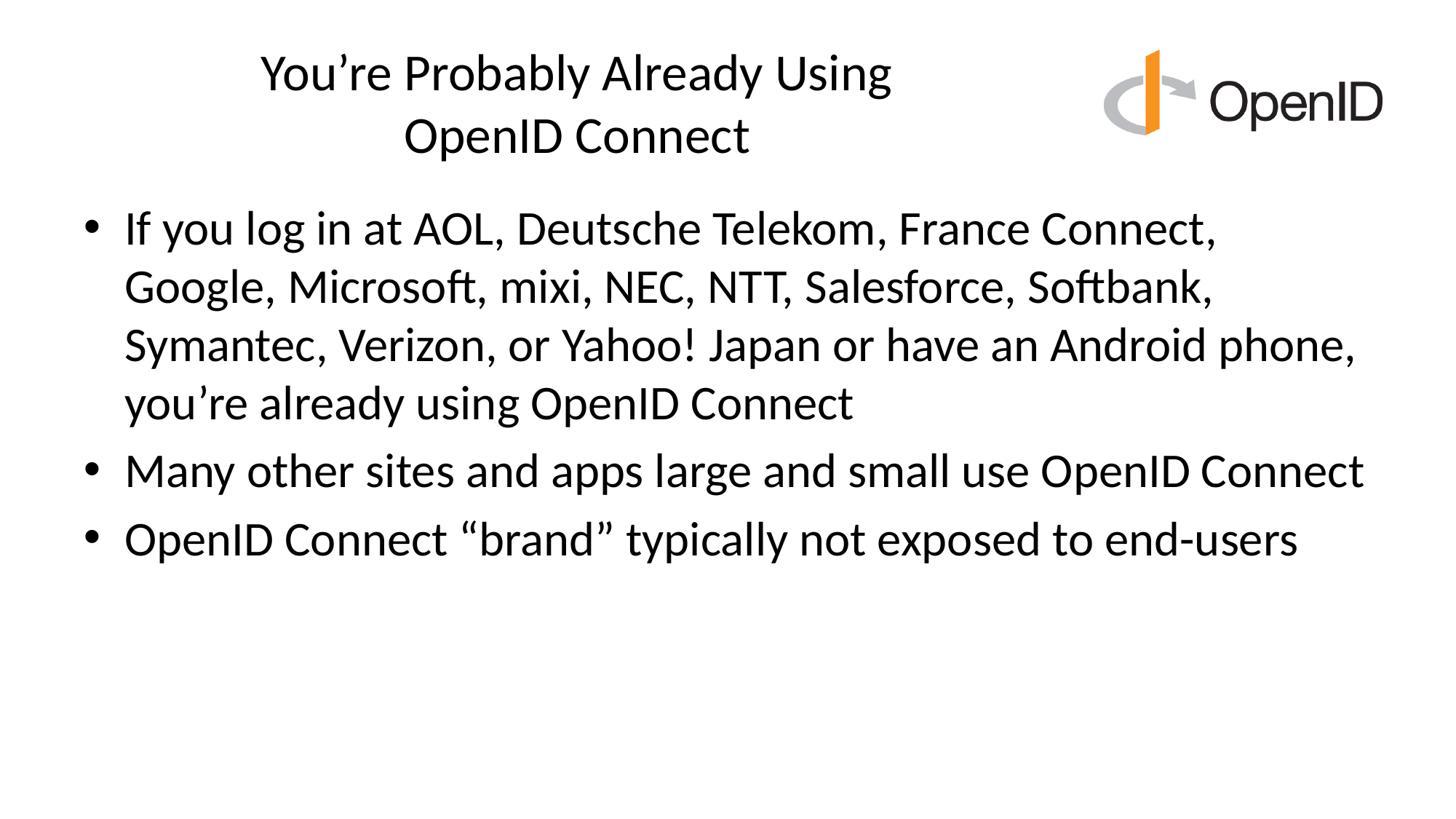

# You’re Probably Already Using OpenID Connect
If you log in at AOL, Deutsche Telekom, France Connect, Google, Microsoft, mixi, NEC, NTT, Salesforce, Softbank, Symantec, Verizon, or Yahoo! Japan or have an Android phone, you’re already using OpenID Connect
Many other sites and apps large and small use OpenID Connect
OpenID Connect “brand” typically not exposed to end-users